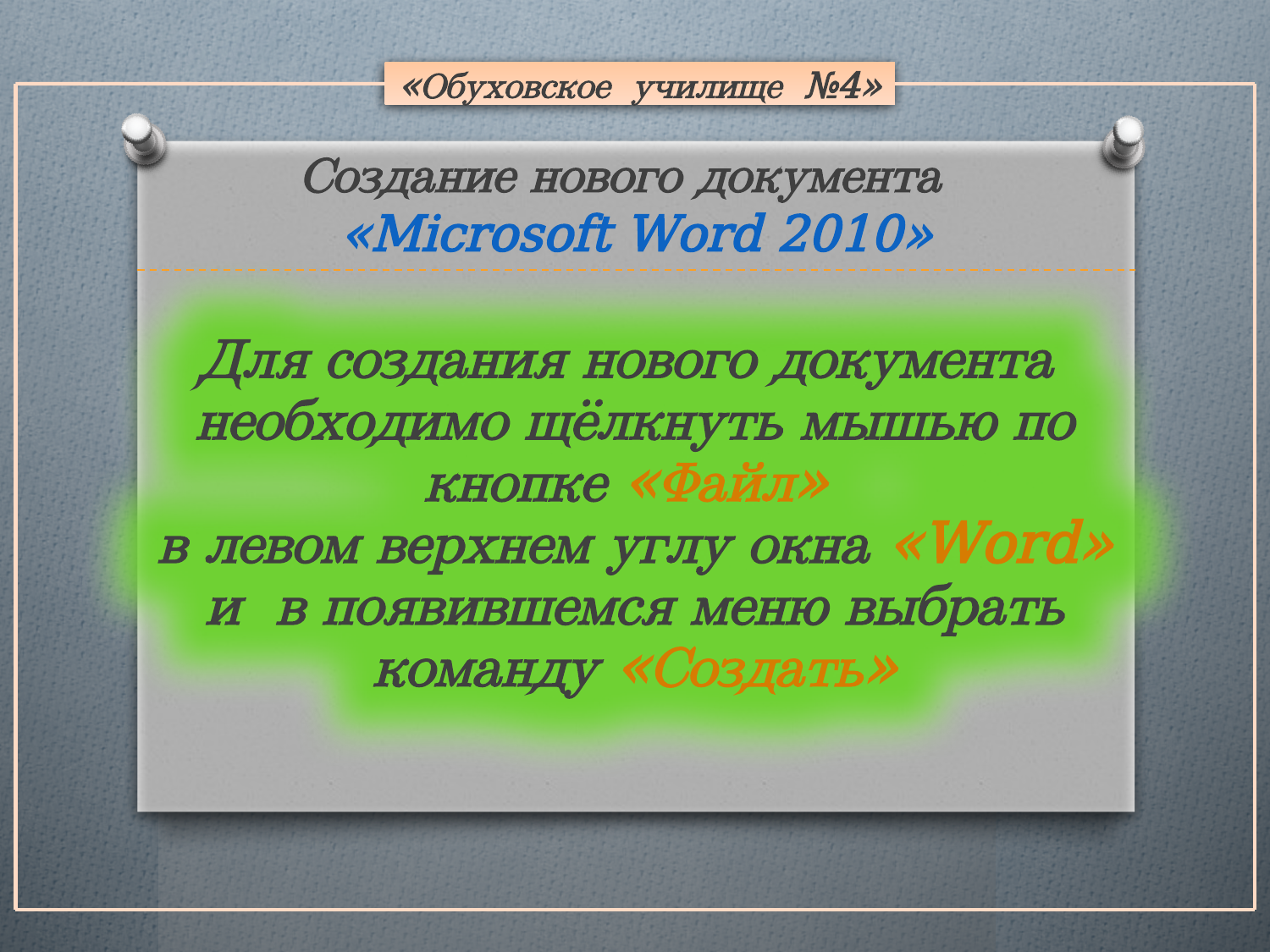

«Обуховское  училище  №4»
Создание нового документа
«Microsoft Word 2010»
Для создания нового документа
необходимо щёлкнуть мышью по кнопке «Файл»
в левом верхнем углу окна «Word»
и  в появившемся меню выбрать команду «Создать»